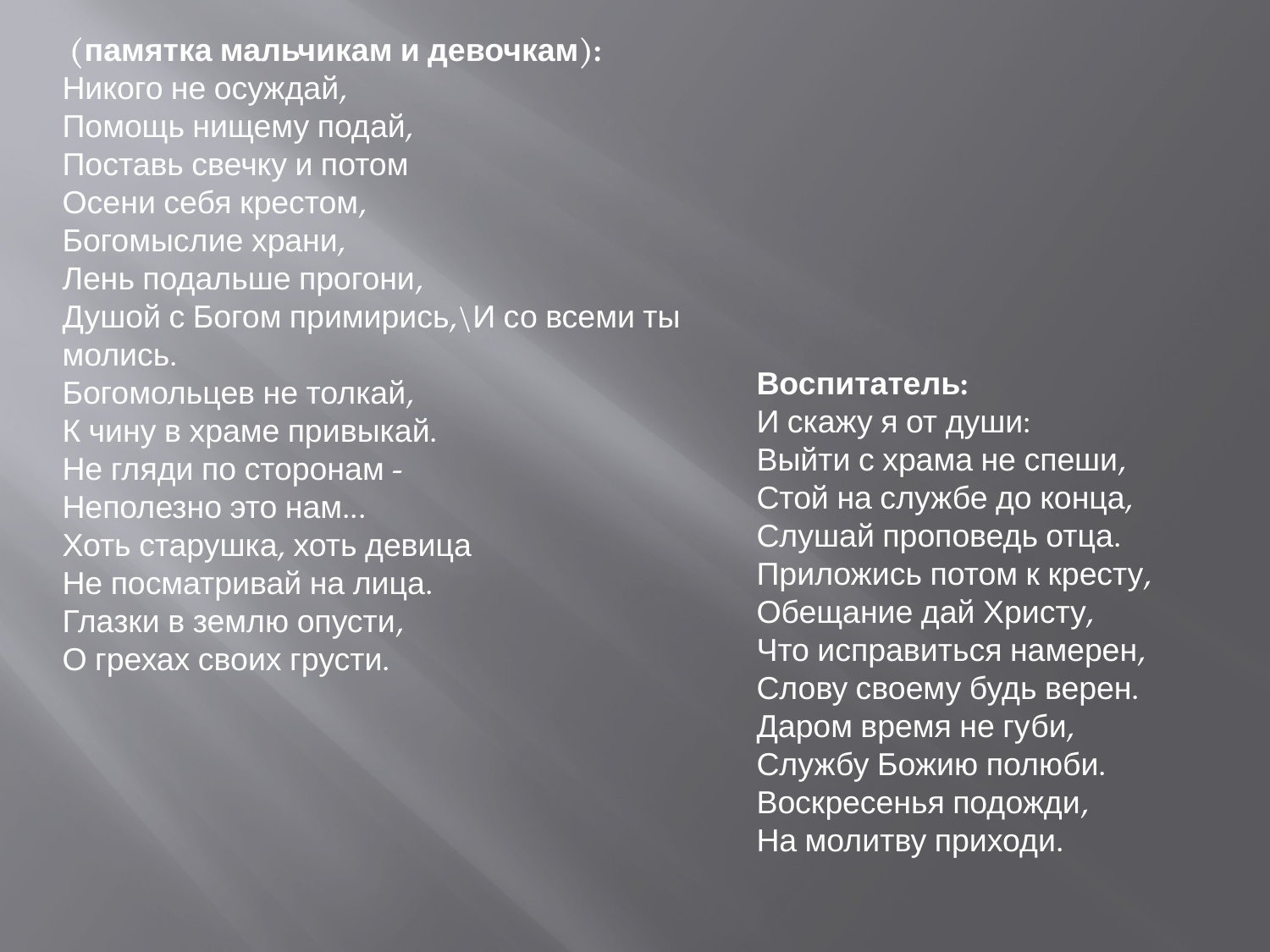

(памятка мальчикам и девочкам):
Никого не осуждай,
Помощь нищему подай,
Поставь свечку и потом
Осени себя крестом,
Богомыслие храни,
Лень подальше прогони,
Душой с Богом примирись,\И со всеми ты молись.
Богомольцев не толкай,
К чину в храме привыкай.
Не гляди по сторонам -
Неполезно это нам...
Хоть старушка, хоть девица
Не посматривай на лица.
Глазки в землю опусти,
О грехах своих грусти.
Воспитатель:
И скажу я от души:
Выйти с храма не спеши,
Стой на службе до конца,
Слушай проповедь отца.
Приложись потом к кресту,
Обещание дай Христу,
Что исправиться намерен,
Слову своему будь верен.
Даром время не губи,
Службу Божию полюби.
Воскресенья подожди,
На молитву приходи.